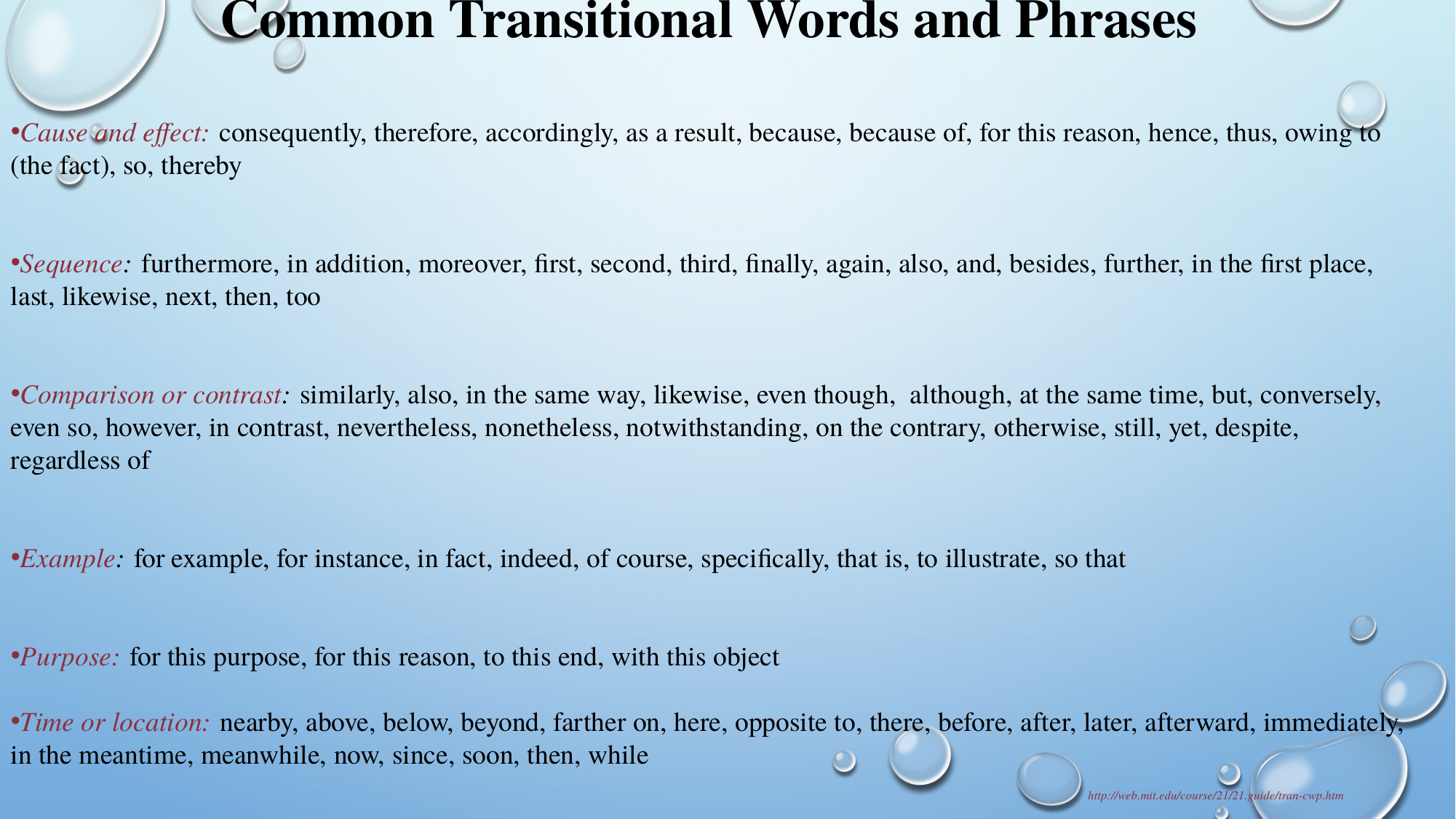

Common Transitional Words and Phrases

Cause and effect: consequently, therefore, accordingly, as a result, because, because of, for this reason, hence, thus, owing to (the fact), so, thereby

Sequence: furthermore, in addition, moreover, first, second, third, finally, again, also, and, besides, further, in the first place, last, likewise, next, then, too

Comparison or contrast: similarly, also, in the same way, likewise, even though,  although, at the same time, but, conversely, even so, however, in contrast, nevertheless, nonetheless, notwithstanding, on the contrary, otherwise, still, yet, despite, regardless of

Example: for example, for instance, in fact, indeed, of course, specifically, that is, to illustrate, so that

Purpose: for this purpose, for this reason, to this end, with this object

Time or location: nearby, above, below, beyond, farther on, here, opposite to, there, before, after, later, afterward, immediately, in the meantime, meanwhile, now, since, soon, then, while
http://web.mit.edu/course/21/21.guide/tran-cwp.htm